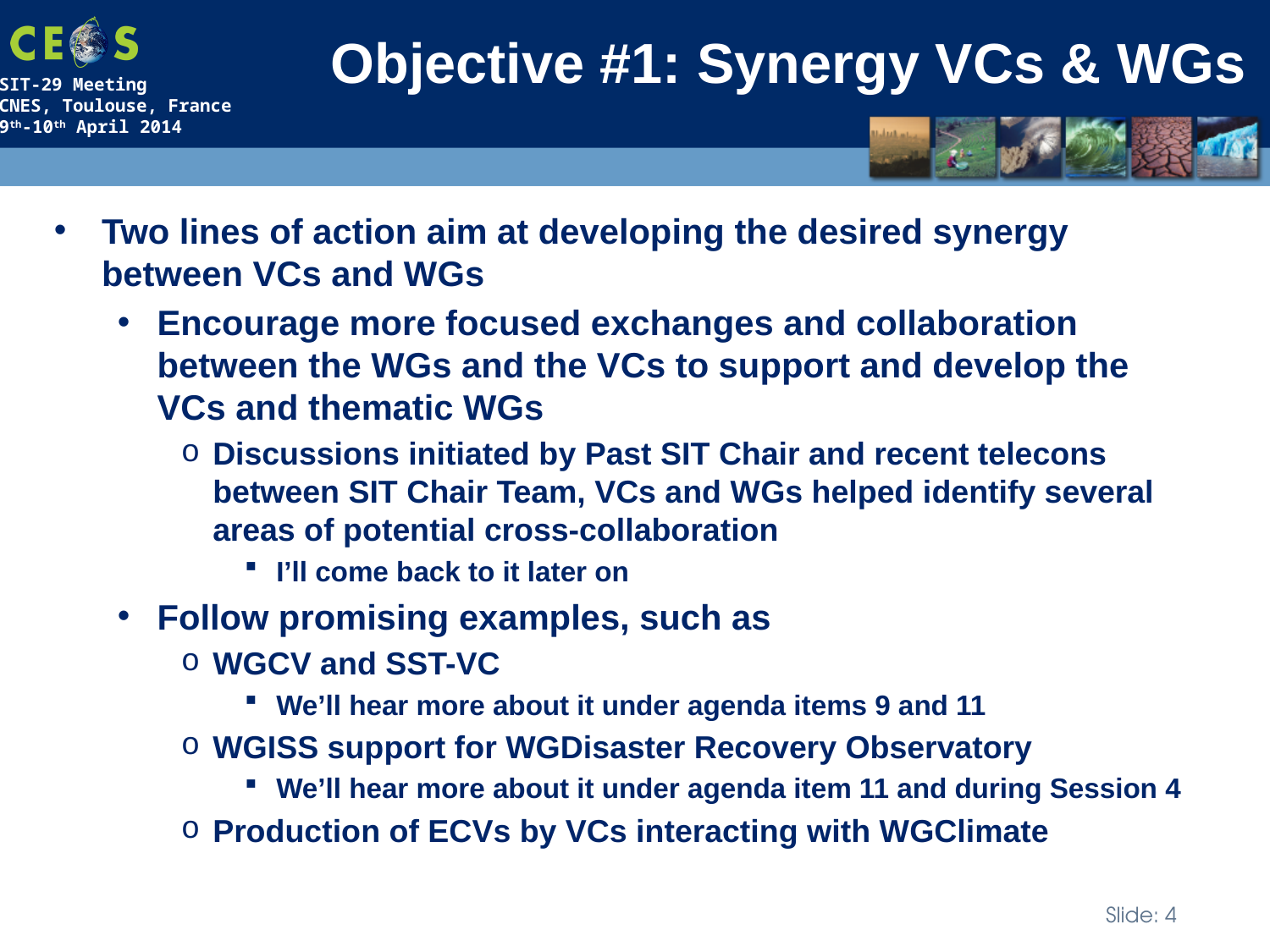

# Objective #1: Synergy VCs & WGs
Two lines of action aim at developing the desired synergy between VCs and WGs
Encourage more focused exchanges and collaboration between the WGs and the VCs to support and develop the VCs and thematic WGs
Discussions initiated by Past SIT Chair and recent telecons between SIT Chair Team, VCs and WGs helped identify several areas of potential cross-collaboration
I’ll come back to it later on
Follow promising examples, such as
WGCV and SST-VC
We’ll hear more about it under agenda items 9 and 11
WGISS support for WGDisaster Recovery Observatory
We’ll hear more about it under agenda item 11 and during Session 4
Production of ECVs by VCs interacting with WGClimate